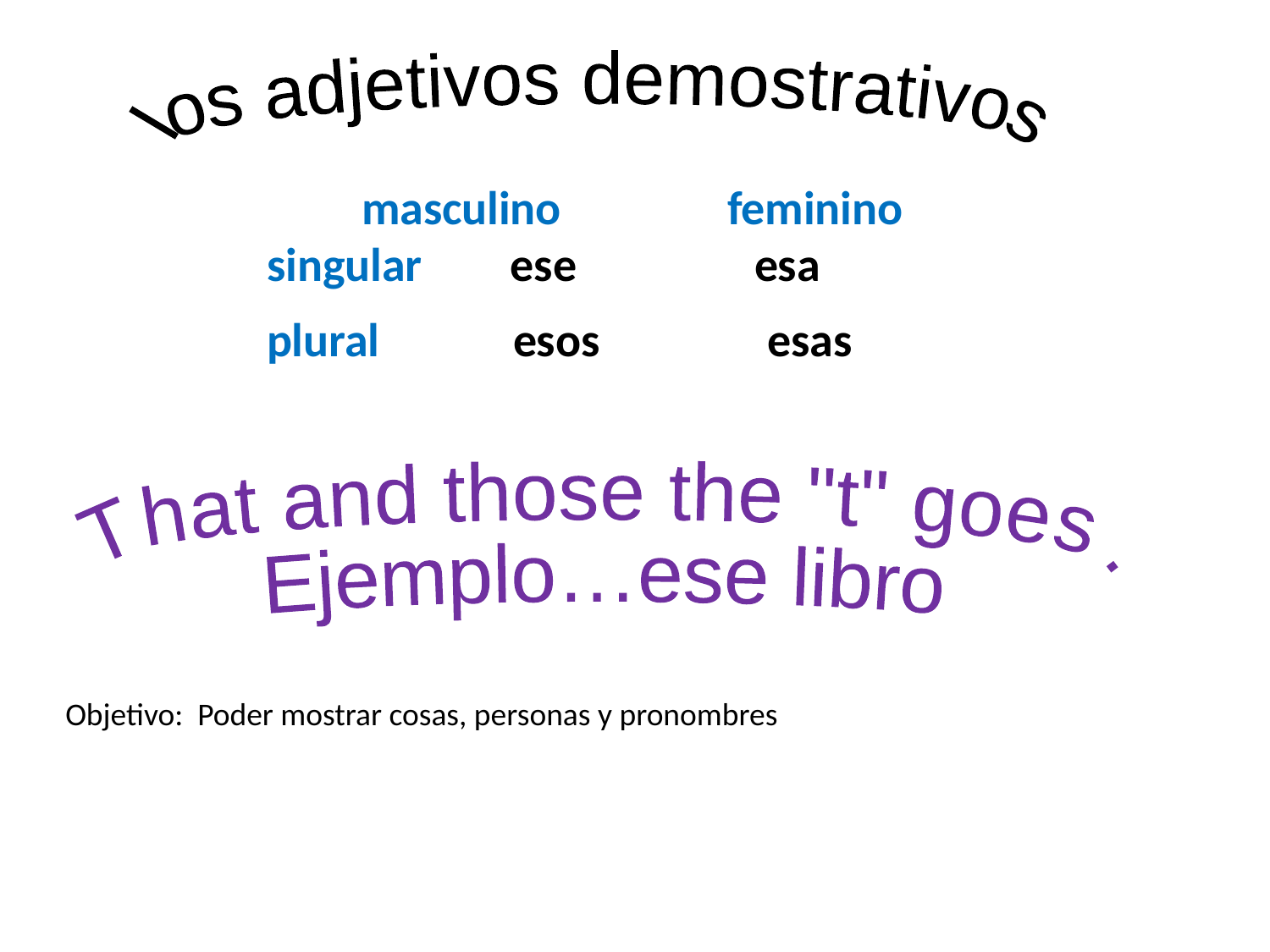

los adjetivos demostrativos
			masculino	   	feminino
singular      		ese	        		esa
                  plural		      esos		       esas
That and those the "t" goes.
Ejemplo…ese libro
Objetivo:  Poder mostrar cosas, personas y pronombres